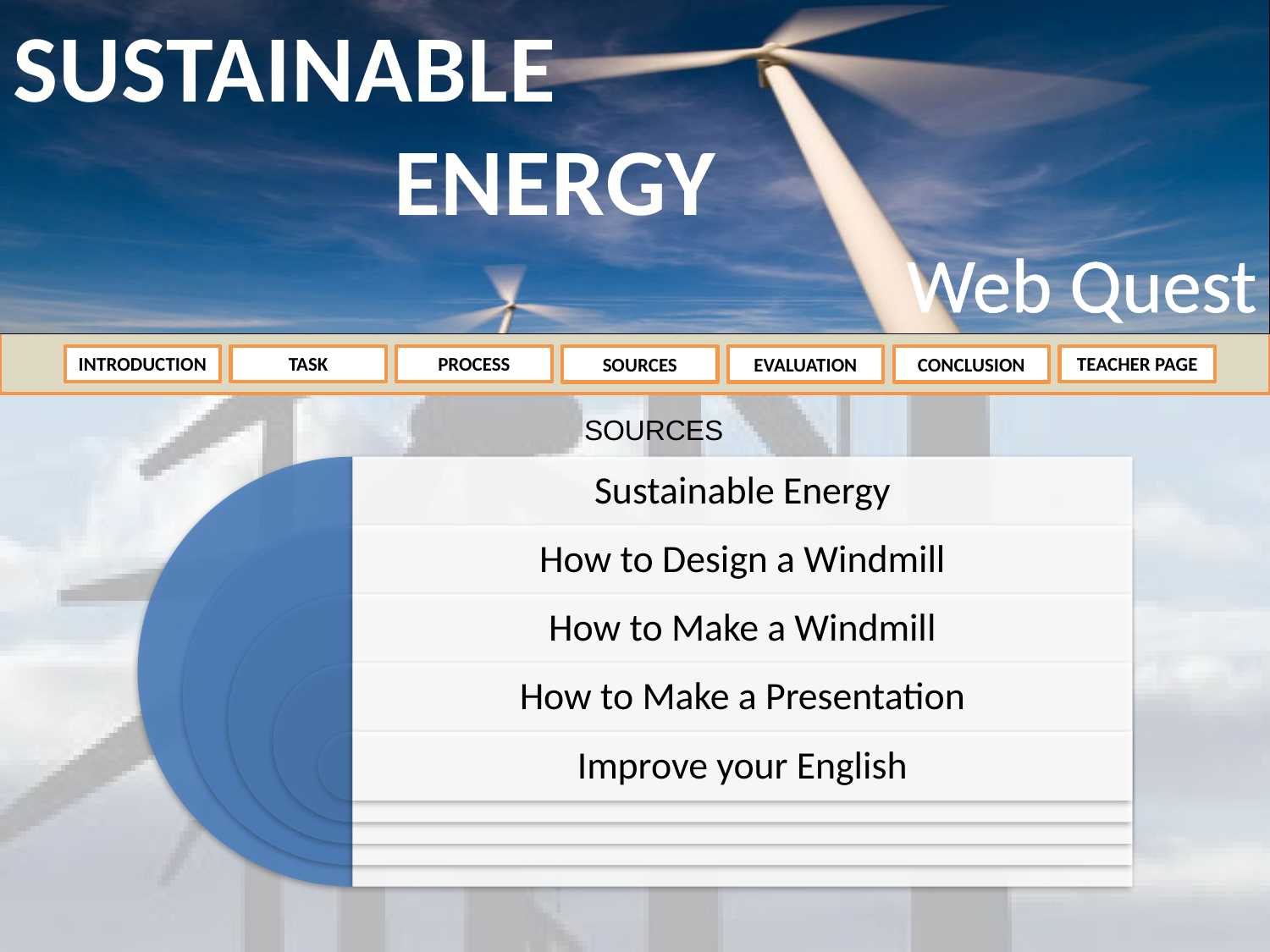

SUSTAINABLE
			ENERGY
Web Quest
#

INTRODUCTION
TASK
PROCESS
TEACHER PAGE
SOURCES
EVALUATION
CONCLUSION
SOURCES

Sustainable Energy
How to Design a Windmill
How to Make a Windmill
How to Make a Presentation
Improve your English